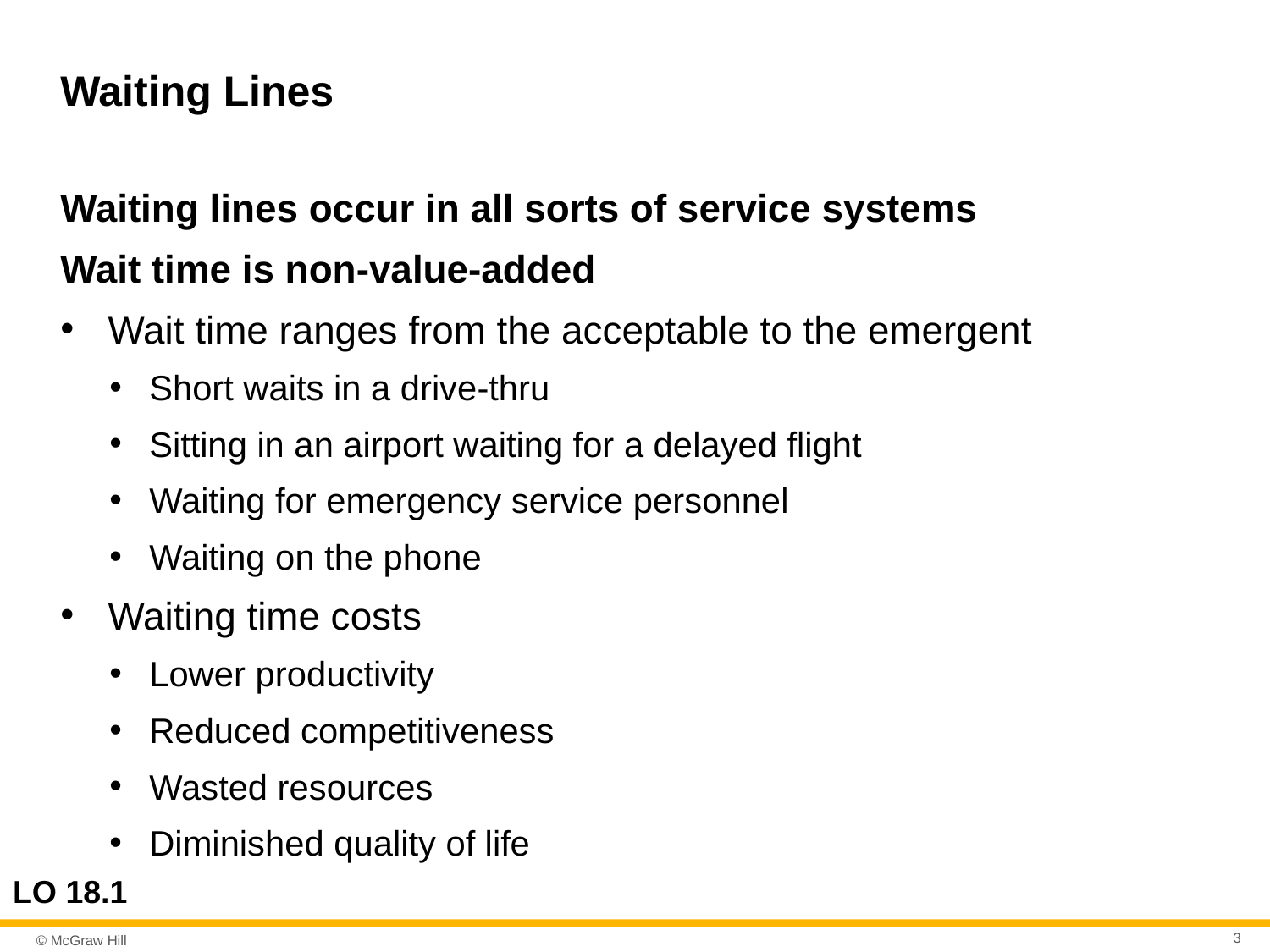

# Waiting Lines
Waiting lines occur in all sorts of service systems
Wait time is non-value-added
Wait time ranges from the acceptable to the emergent
Short waits in a drive-thru
Sitting in an airport waiting for a delayed flight
Waiting for emergency service personnel
Waiting on the phone
Waiting time costs
Lower productivity
Reduced competitiveness
Wasted resources
Diminished quality of life
LO 18.1